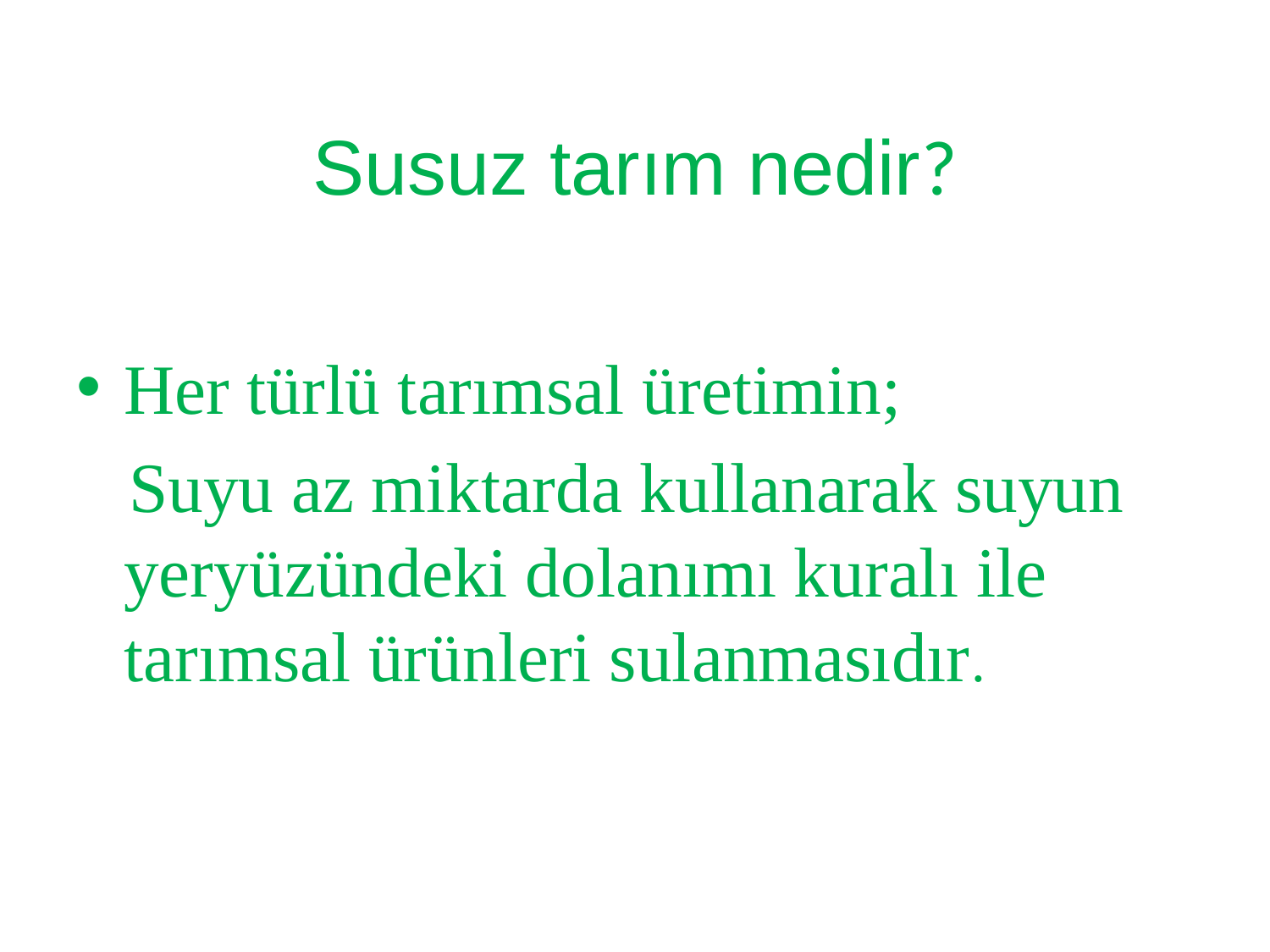

# Susuz tarım nedir?
Her türlü tarımsal üretimin;
   Suyu az miktarda kullanarak suyun yeryüzündeki dolanımı kuralı ile tarımsal ürünleri sulanmasıdır.